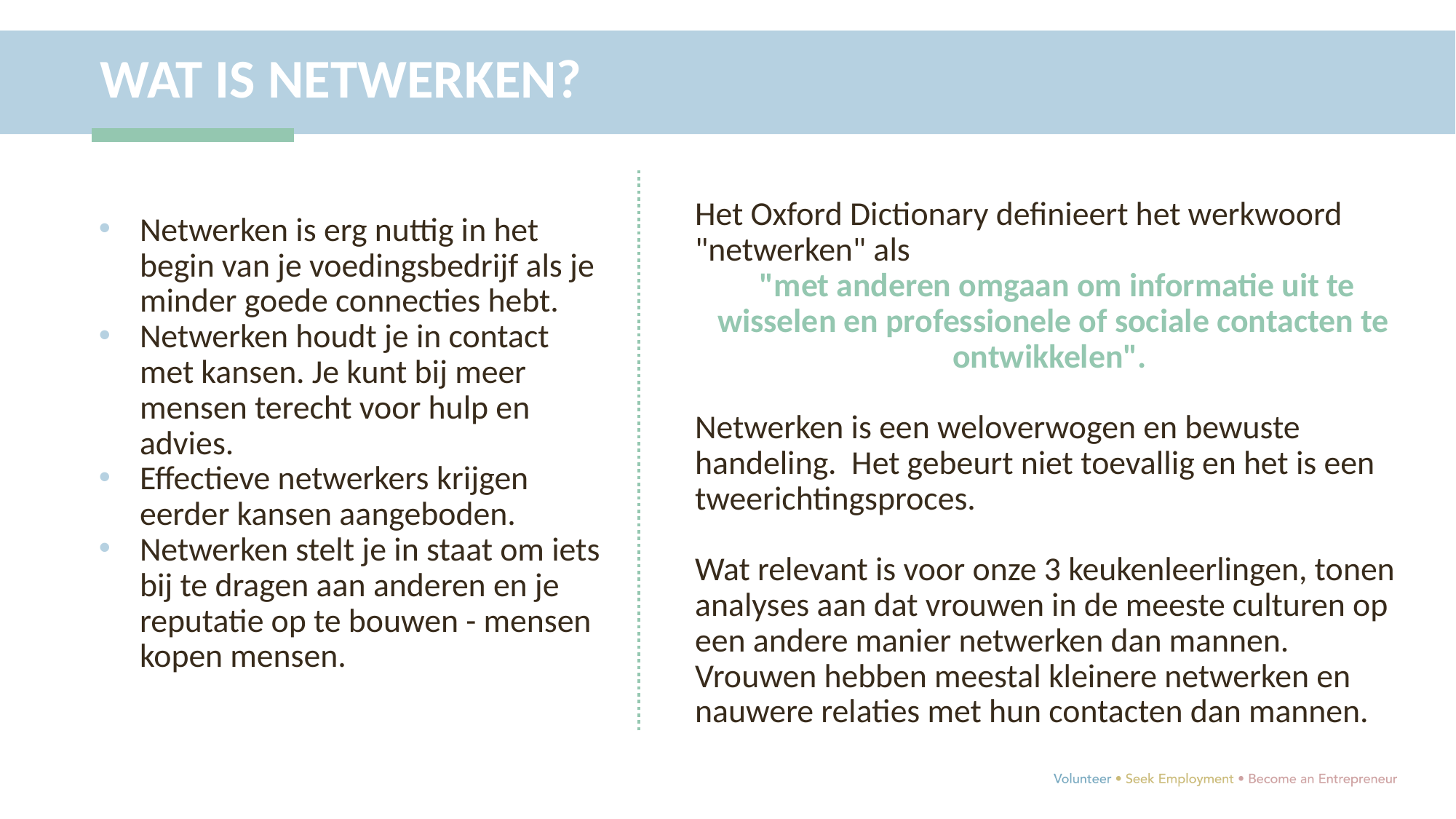

WAT IS NETWERKEN?
Het Oxford Dictionary definieert het werkwoord "netwerken" als
 "met anderen omgaan om informatie uit te wisselen en professionele of sociale contacten te ontwikkelen".

Netwerken is een weloverwogen en bewuste handeling.  Het gebeurt niet toevallig en het is een tweerichtingsproces.

Wat relevant is voor onze 3 keukenleerlingen, tonen analyses aan dat vrouwen in de meeste culturen op een andere manier netwerken dan mannen. Vrouwen hebben meestal kleinere netwerken en nauwere relaties met hun contacten dan mannen.

Netwerken is erg nuttig in het begin van je voedingsbedrijf als je minder goede connecties hebt.
Netwerken houdt je in contact met kansen. Je kunt bij meer mensen terecht voor hulp en advies.
Effectieve netwerkers krijgen eerder kansen aangeboden.
Netwerken stelt je in staat om iets bij te dragen aan anderen en je reputatie op te bouwen - mensen kopen mensen.